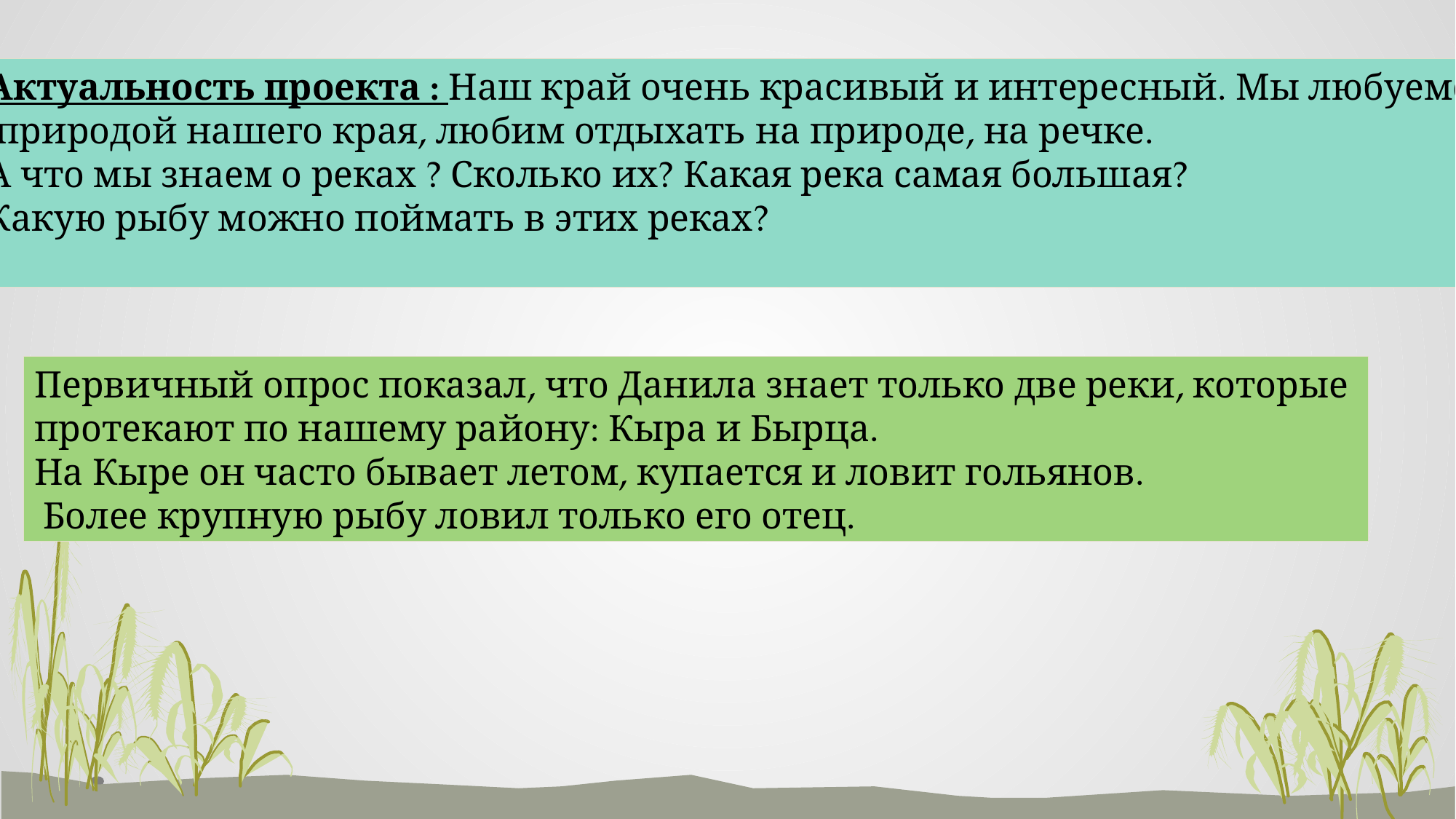

Актуальность проекта : Наш край очень красивый и интересный. Мы любуемся
 природой нашего края, любим отдыхать на природе, на речке.
А что мы знаем о реках ? Сколько их? Какая река самая большая?
Какую рыбу можно поймать в этих реках?

Первичный опрос показал, что Данила знает только две реки, которые
протекают по нашему району: Кыра и Бырца.
На Кыре он часто бывает летом, купается и ловит гольянов.
 Более крупную рыбу ловил только его отец.